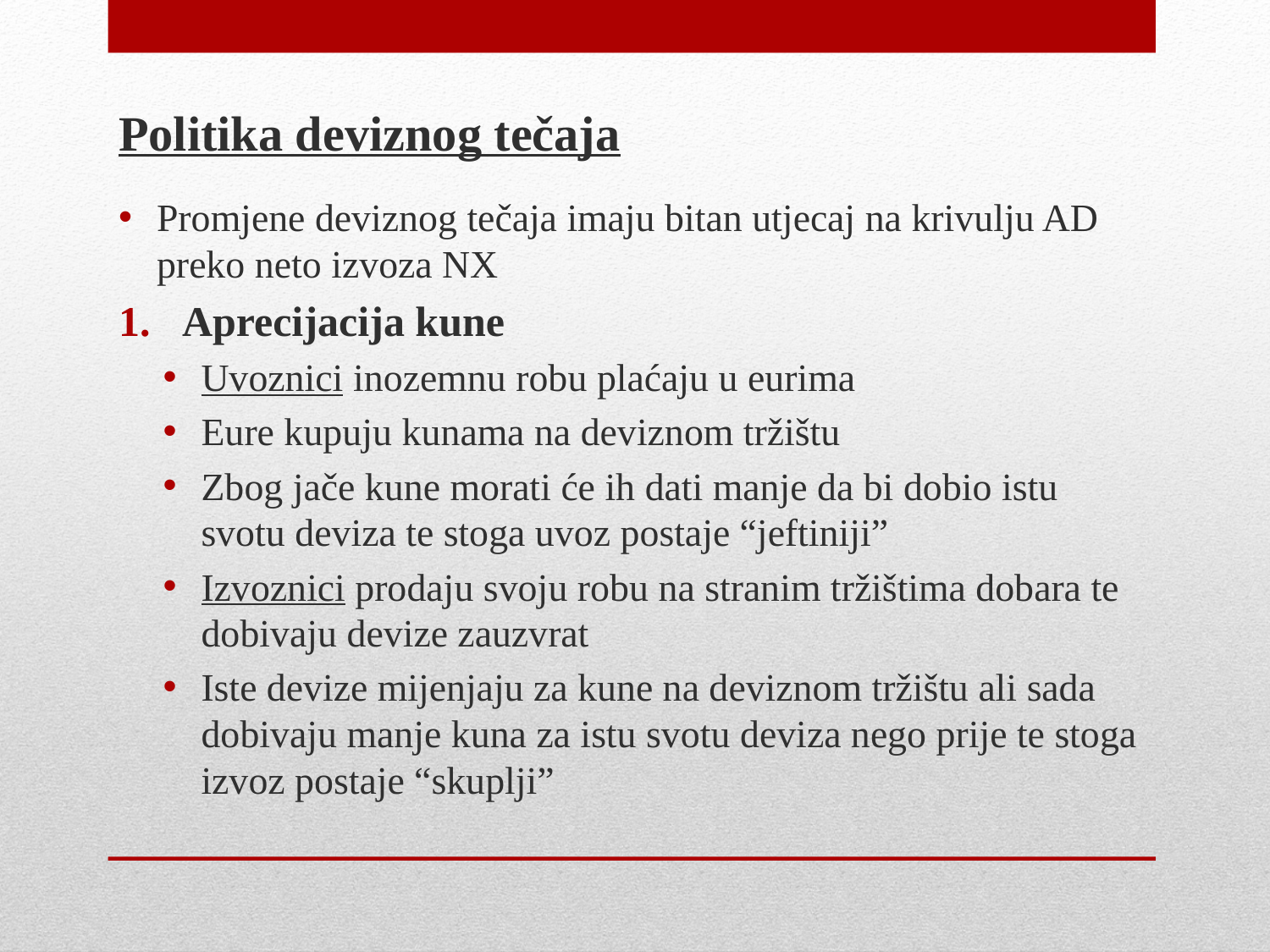

Politika deviznog tečaja

Promjene deviznog tečaja imaju bitan utjecaj na krivulju AD preko neto izvoza NX
Aprecijacija kune
Uvoznici inozemnu robu plaćaju u eurima
Eure kupuju kunama na deviznom tržištu
Zbog jače kune morati će ih dati manje da bi dobio istu svotu deviza te stoga uvoz postaje “jeftiniji”
Izvoznici prodaju svoju robu na stranim tržištima dobara te dobivaju devize zauzvrat
Iste devize mijenjaju za kune na deviznom tržištu ali sada dobivaju manje kuna za istu svotu deviza nego prije te stoga izvoz postaje “skuplji”